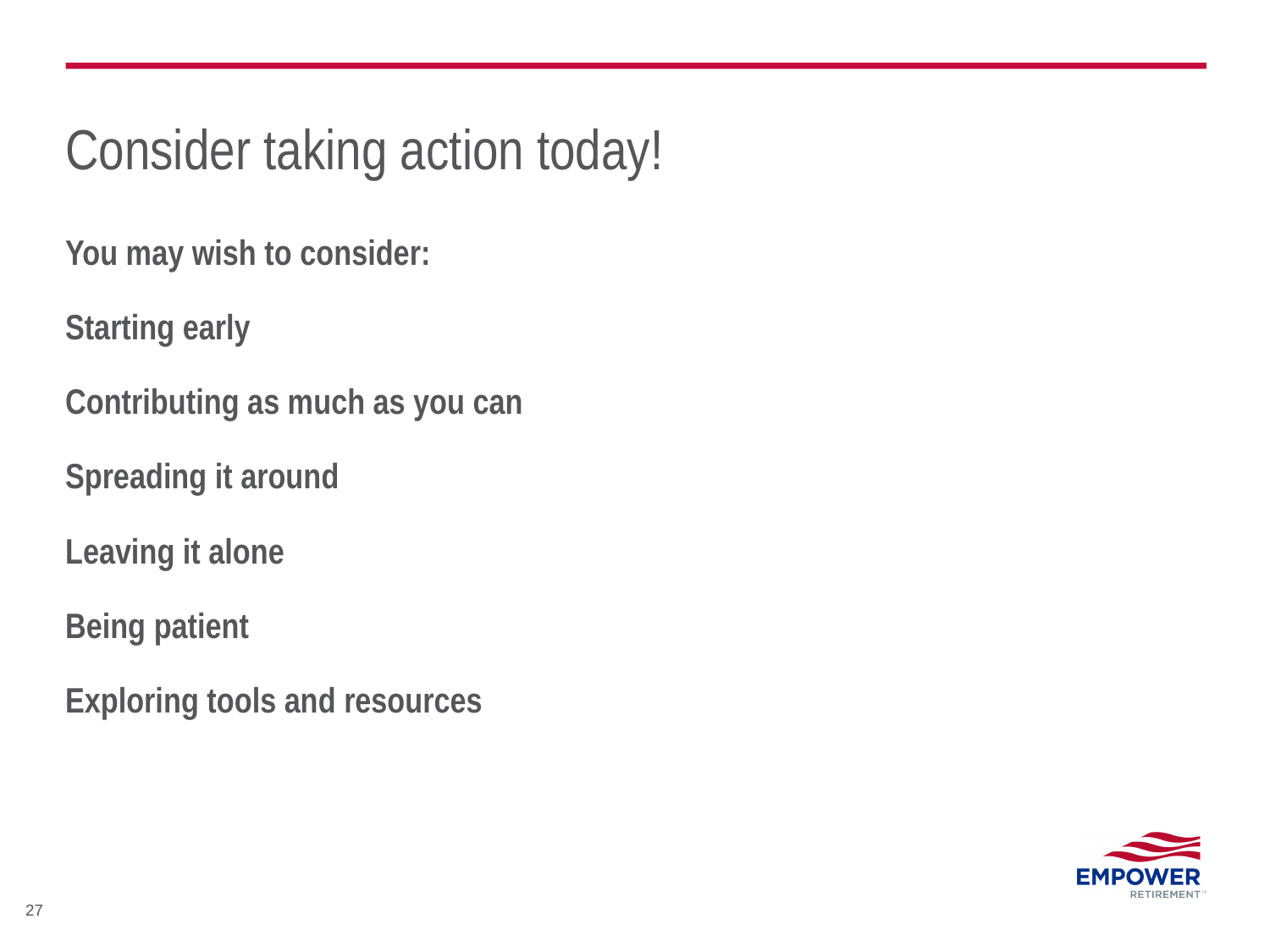

# Consider taking action today!
You may wish to consider:
Starting early
Contributing as much as you can
Spreading it around
Leaving it alone
Being patient
Exploring tools and resources